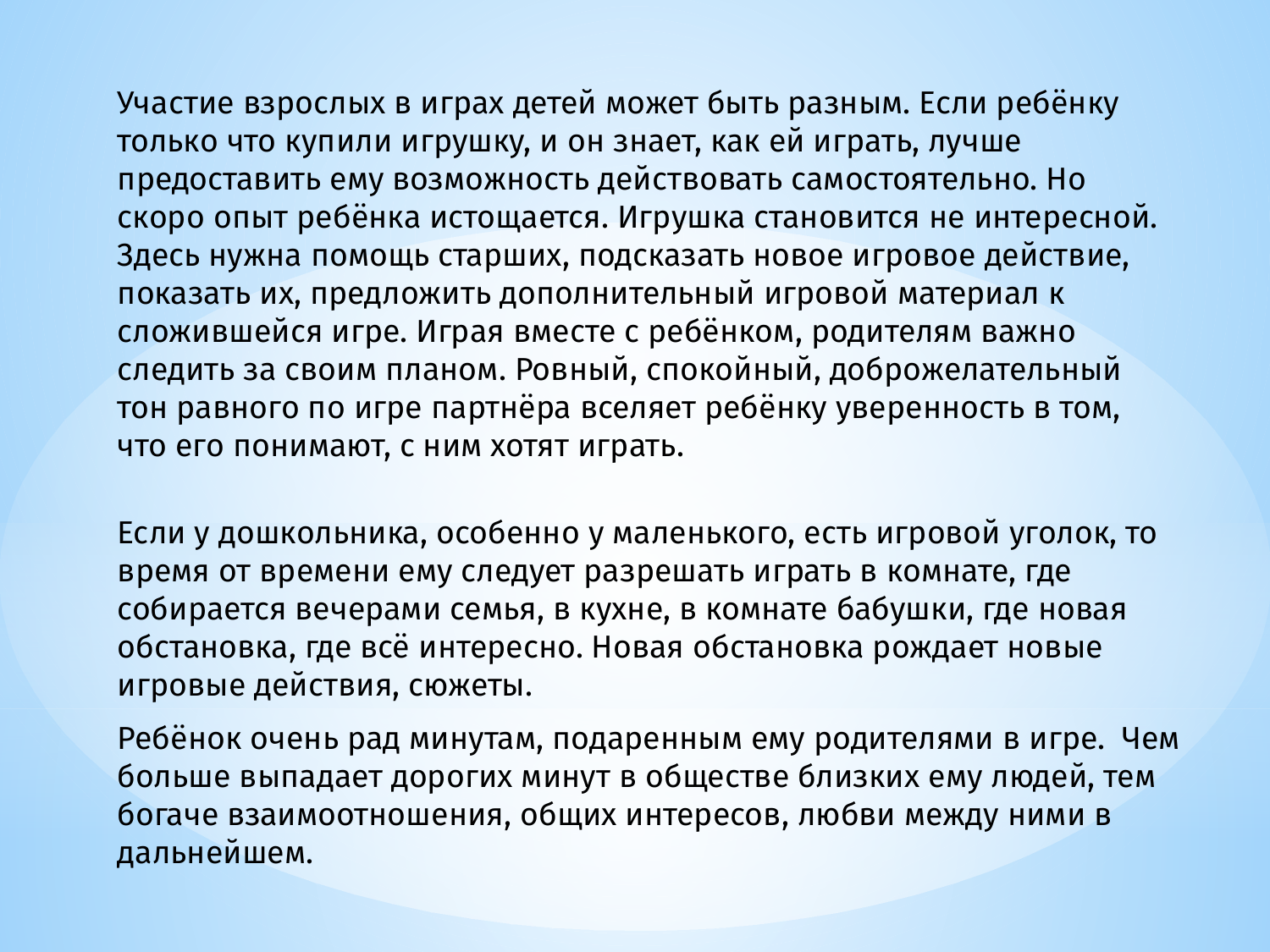

Участие взрослых в играх детей может быть разным. Если ребёнку только что купили игрушку, и он знает, как ей играть, лучше предоставить ему возможность действовать самостоятельно. Но скоро опыт ребёнка истощается. Игрушка становится не интересной. Здесь нужна помощь старших, подсказать новое игровое действие, показать их, предложить дополнительный игровой материал к сложившейся игре. Играя вместе с ребёнком, родителям важно следить за своим планом. Ровный, спокойный, доброжелательный тон равного по игре партнёра вселяет ребёнку уверенность в том, что его понимают, с ним хотят играть.
Если у дошкольника, особенно у маленького, есть игровой уголок, то время от времени ему следует разрешать играть в комнате, где собирается вечерами семья, в кухне, в комнате бабушки, где новая обстановка, где всё интересно. Новая обстановка рождает новые игровые действия, сюжеты.
Ребёнок очень рад минутам, подаренным ему родителями в игре.  Чем больше выпадает дорогих минут в обществе близких ему людей, тем богаче взаимоотношения, общих интересов, любви между ними в дальнейшем.